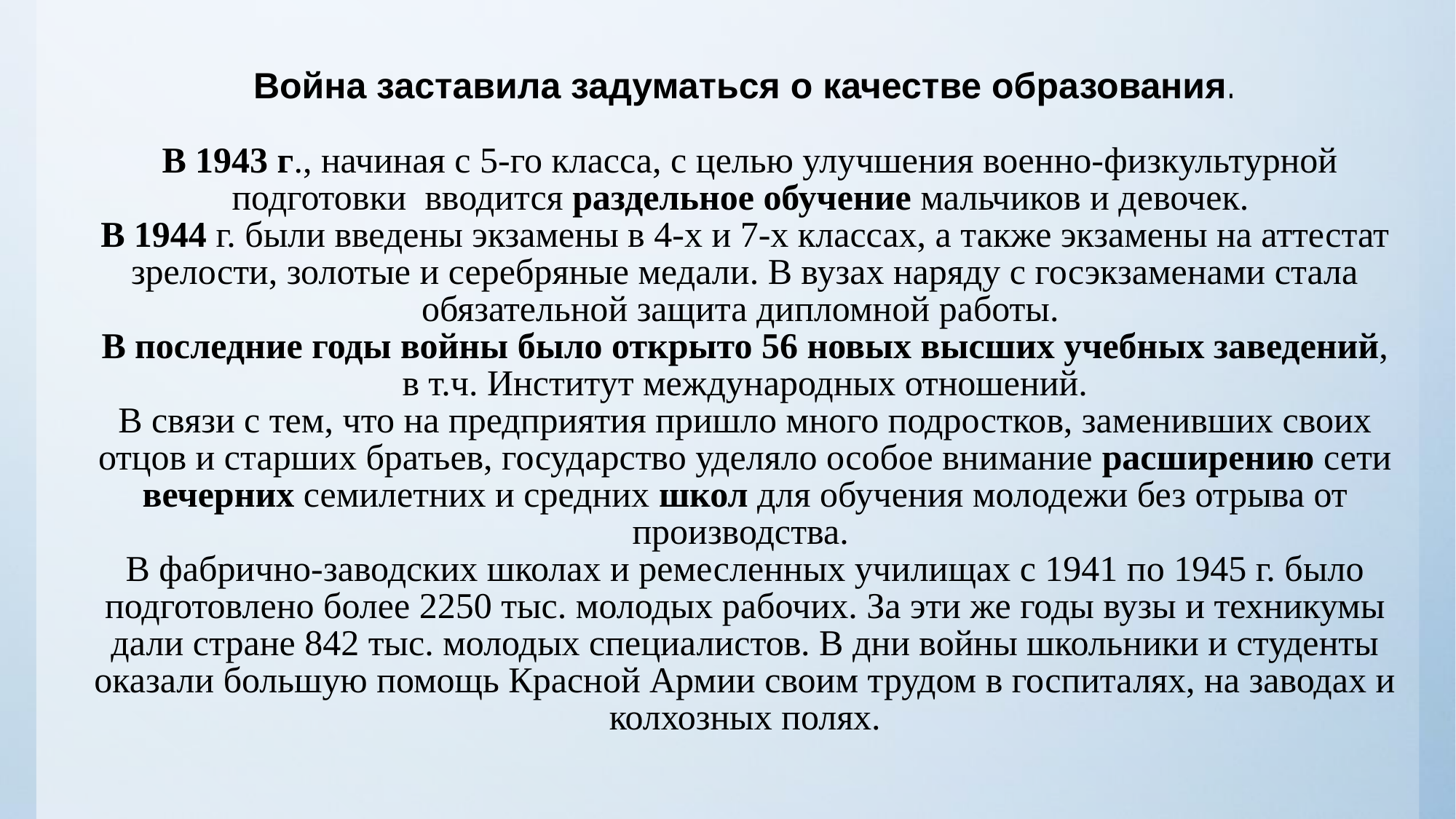

# Война заставила задуматься о качестве образования. В 1943 г., начиная с 5-го класса, с целью улучшения военно-физкультурной подготовки  вводится раздельное обучение мальчиков и девочек. В 1944 г. были введены экзамены в 4-х и 7-х классах, а также экзамены на аттестат зрелости, золотые и серебряные медали. В вузах наряду с госэкзаменами стала обязательной защита дипломной работы. В последние годы войны было открыто 56 новых высших учебных заведений, в т.ч. Институт международных отношений. В связи с тем, что на предприятия пришло много подростков, заменивших своих отцов и старших братьев, государство уделяло особое внимание расширению сети вечерних семилетних и средних школ для обучения молодежи без отрыва от производства. В фабрично-заводских школах и ремесленных училищах с 1941 по 1945 г. было подготовлено более 2250 тыс. молодых рабочих. За эти же годы вузы и техникумы дали стране 842 тыс. молодых специалистов. В дни войны школьники и студенты оказали большую помощь Красной Армии своим трудом в госпиталях, на заводах и колхозных полях.